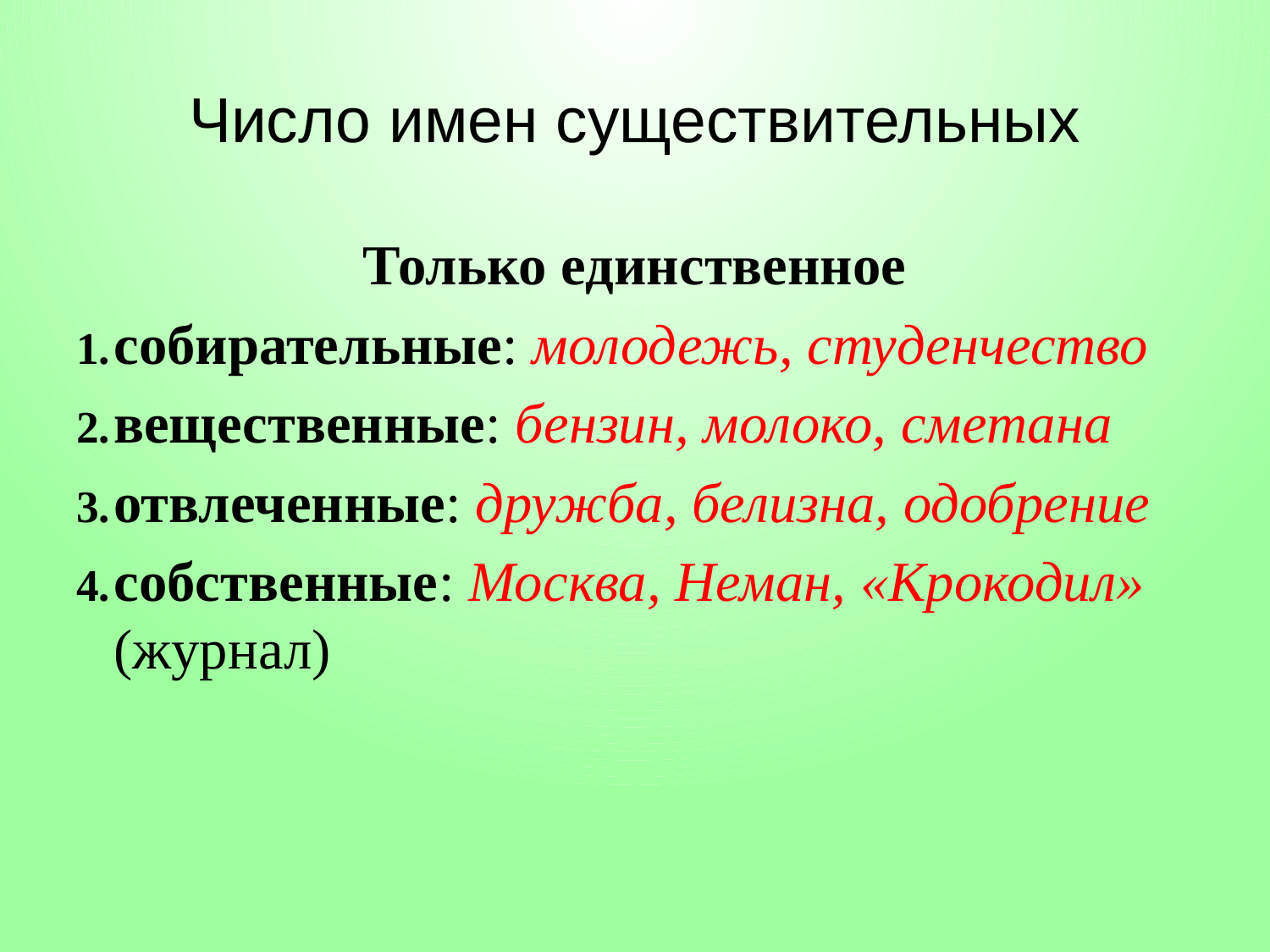

# Число имен существительных
Только единственное
собирательные: молодежь, студенчество
вещественные: бензин, молоко, сметана
отвлеченные: дружба, белизна, одобрение
собственные: Москва, Неман, «Крокодил» (журнал)